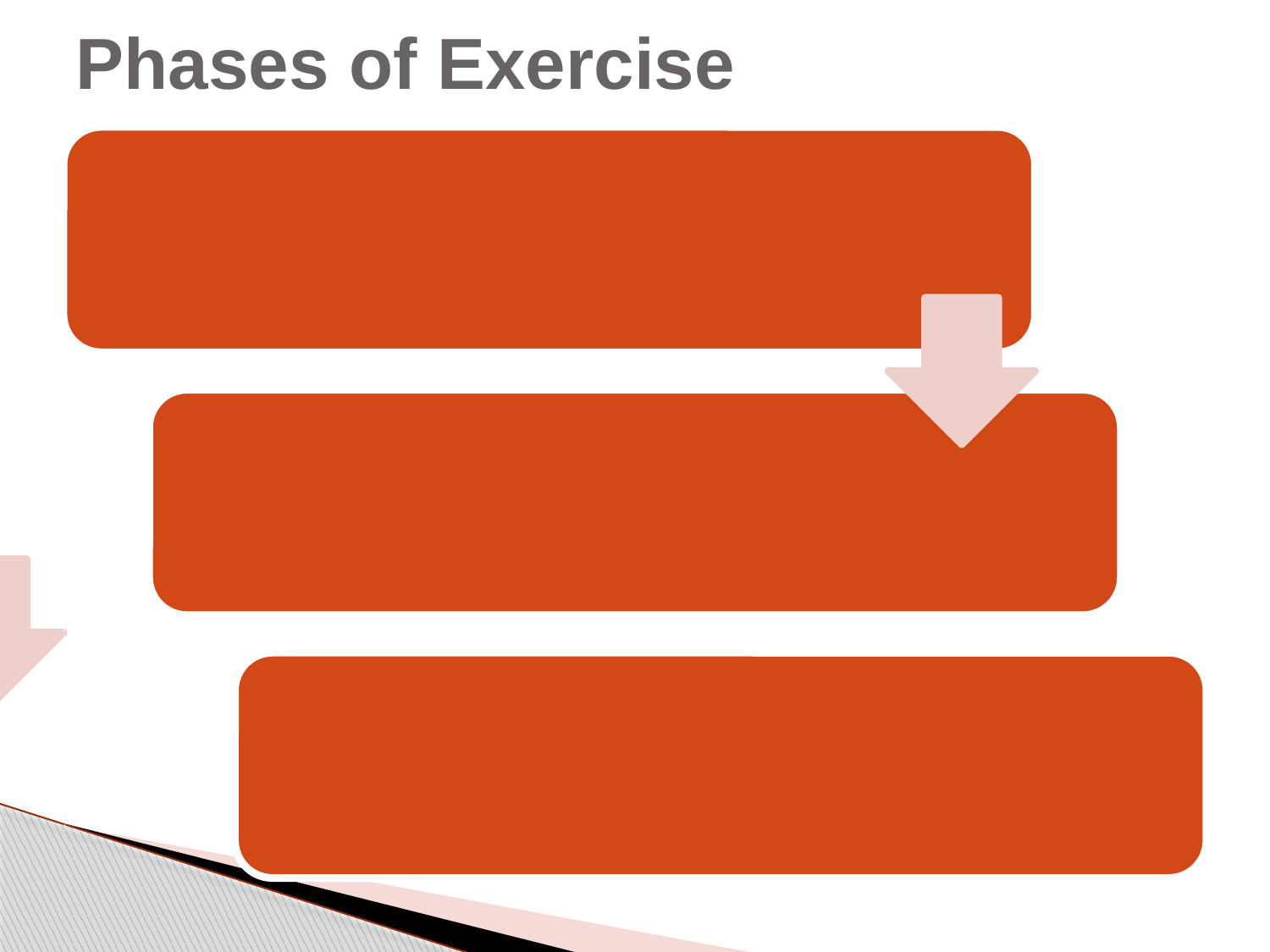

# Phases of Exercise
3. Cool-down and stretch: 5-10 min of mild exercise that allows your heart rate to return slowly and safely to your resting rates.